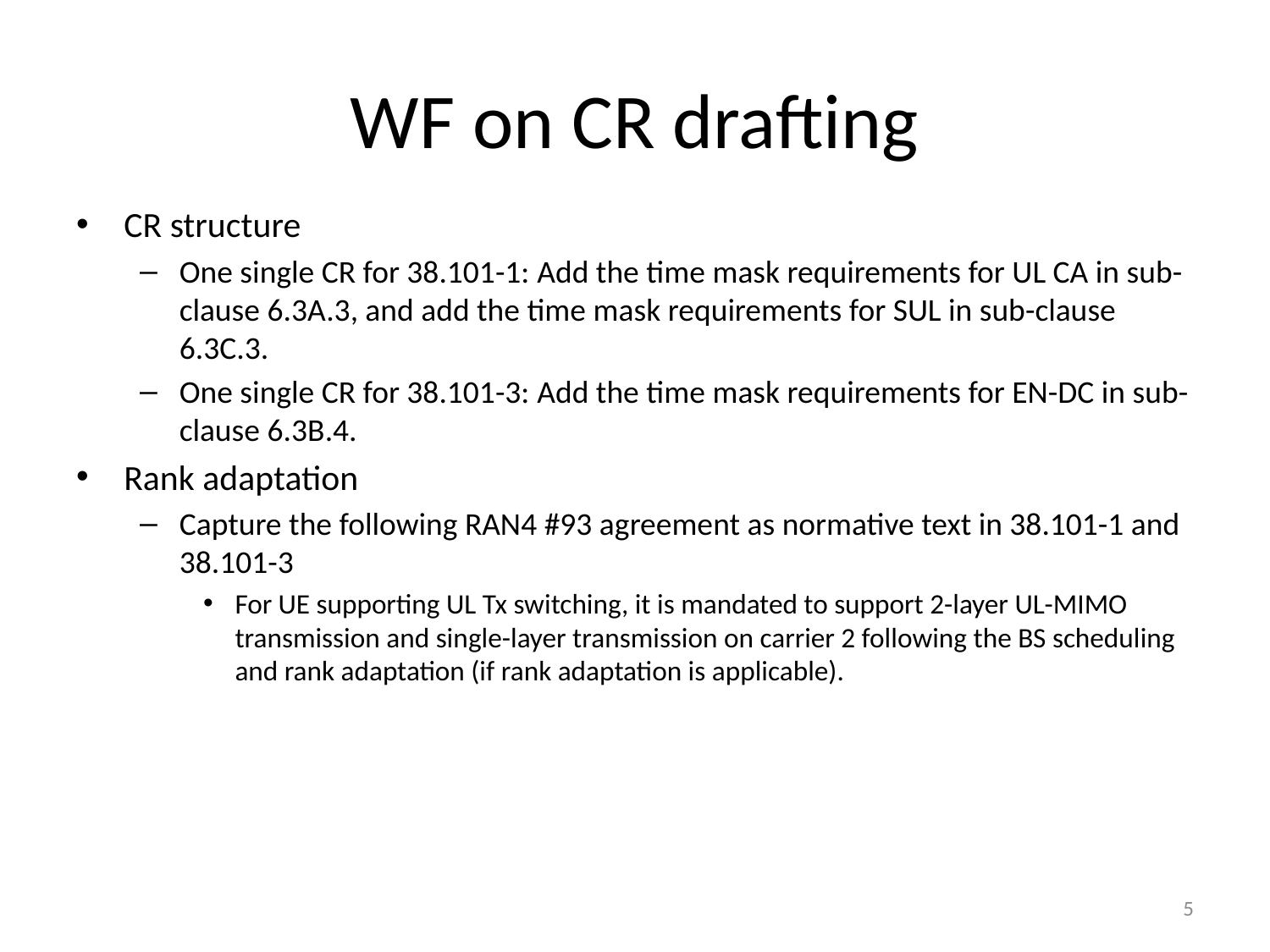

# WF on CR drafting
CR structure
One single CR for 38.101-1: Add the time mask requirements for UL CA in sub-clause 6.3A.3, and add the time mask requirements for SUL in sub-clause 6.3C.3.
One single CR for 38.101-3: Add the time mask requirements for EN-DC in sub-clause 6.3B.4.
Rank adaptation
Capture the following RAN4 #93 agreement as normative text in 38.101-1 and 38.101-3
For UE supporting UL Tx switching, it is mandated to support 2-layer UL-MIMO transmission and single-layer transmission on carrier 2 following the BS scheduling and rank adaptation (if rank adaptation is applicable).
5